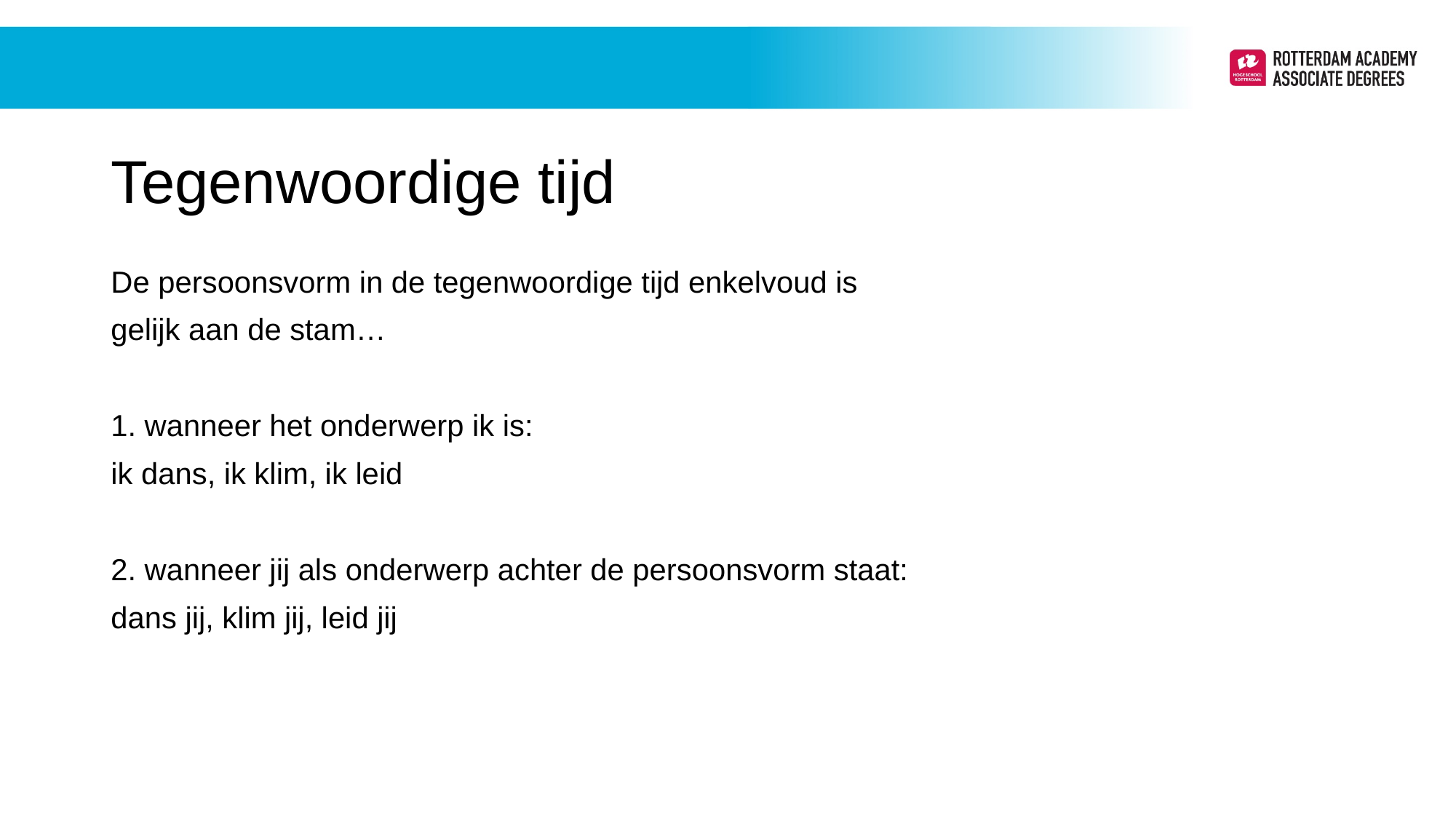

# Tegenwoordige tijd
De persoonsvorm in de tegenwoordige tijd enkelvoud is
gelijk aan de stam…

1. wanneer het onderwerp ik is:
ik dans, ik klim, ik leid

2. wanneer jij als onderwerp achter de persoonsvorm staat:
dans jij, klim jij, leid jij